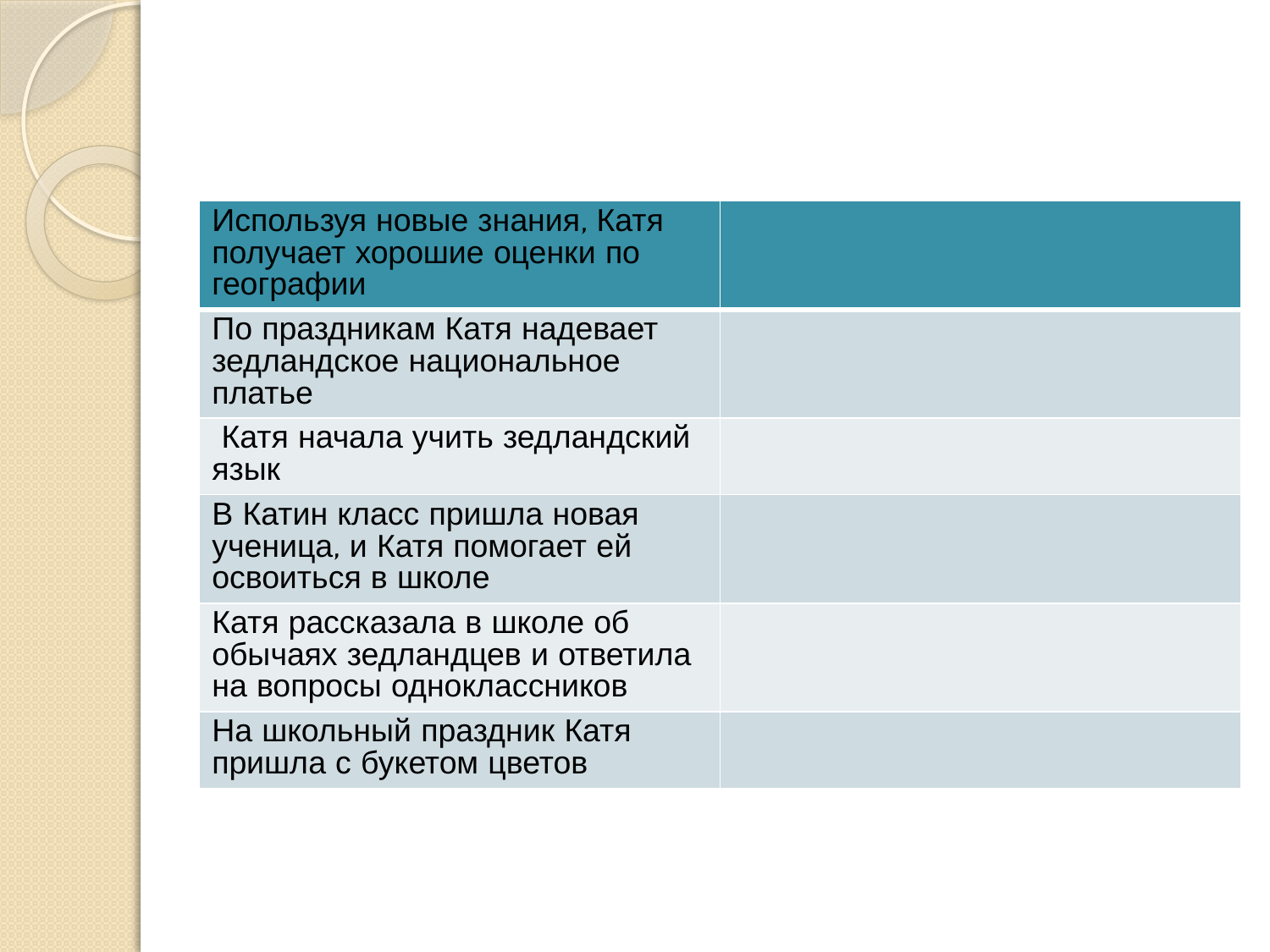

#
| Используя новые знания, Катя получает хорошие оценки по географии |  |
| --- | --- |
| По праздникам Катя надевает зедландское национальное платье |  |
| Катя начала учить зедландский язык |  |
| В Катин класс пришла новая ученица, и Катя помогает ей освоиться в школе |  |
| Катя рассказала в школе об обычаях зедландцев и ответила на вопросы одноклассников |  |
| На школьный праздник Катя пришла с букетом цветов |  |